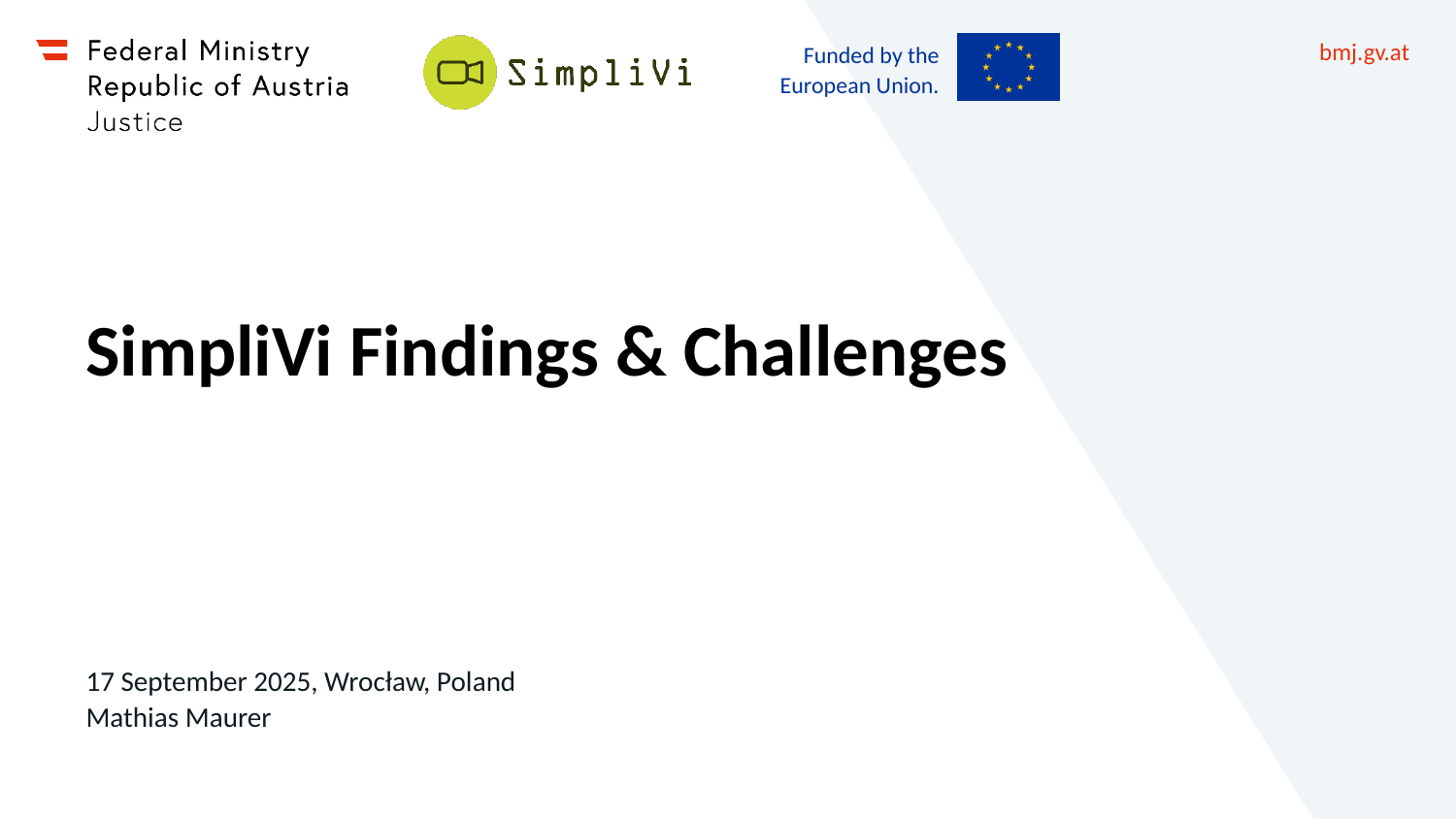

# SimpliVi Findings & Challenges
17 September 2025, Wrocław, Poland
Mathias Maurer